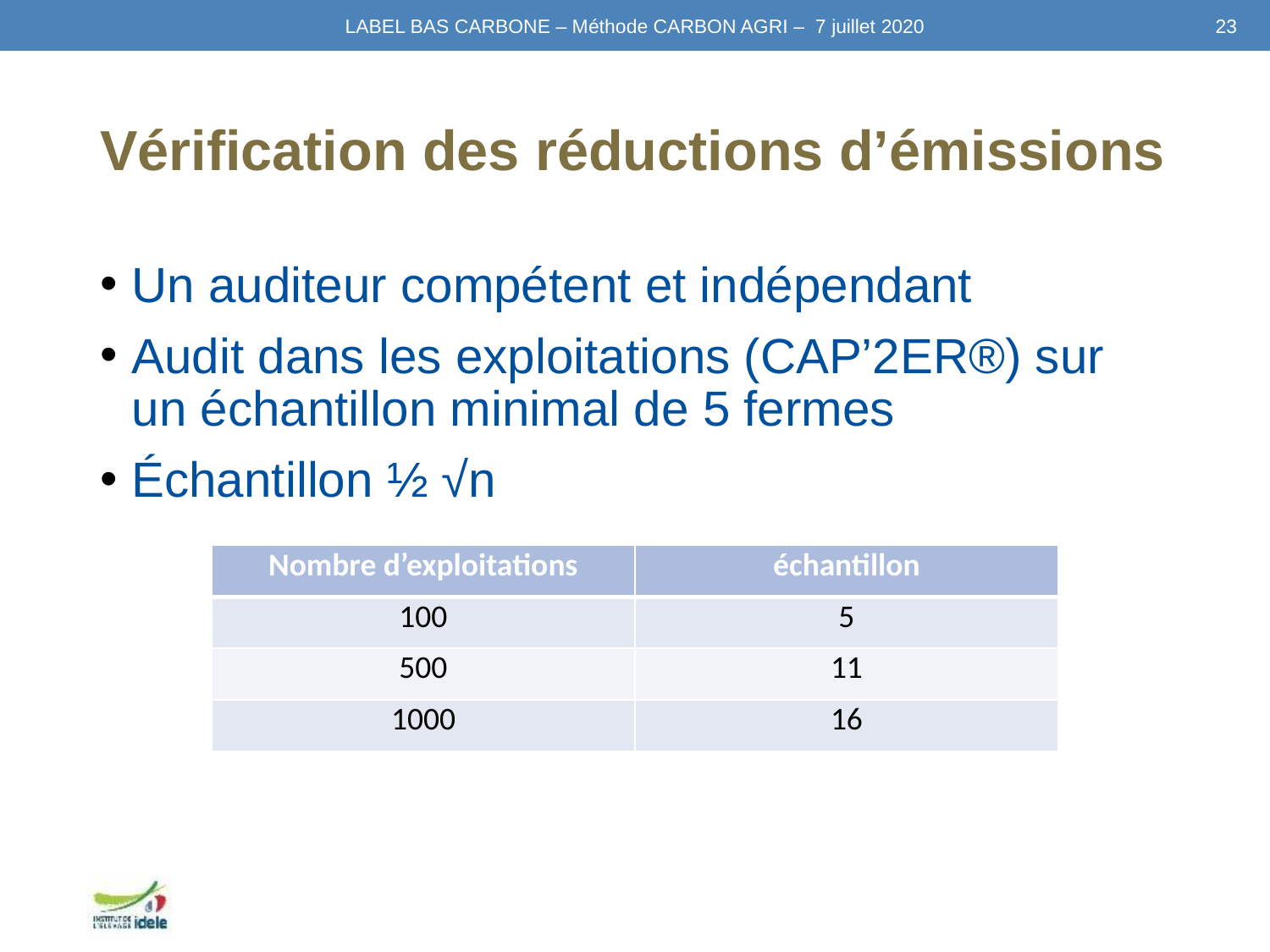

LABEL BAS CARBONE – Méthode CARBON AGRI –  7 juillet 2020
23
# Vérification des réductions d’émissions
Un auditeur compétent et indépendant
Audit dans les exploitations (CAP’2ER®) sur un échantillon minimal de 5 fermes
Échantillon ½ √n
| Nombre d’exploitations | échantillon |
| --- | --- |
| 100 | 5 |
| 500 | 11 |
| 1000 | 16 |